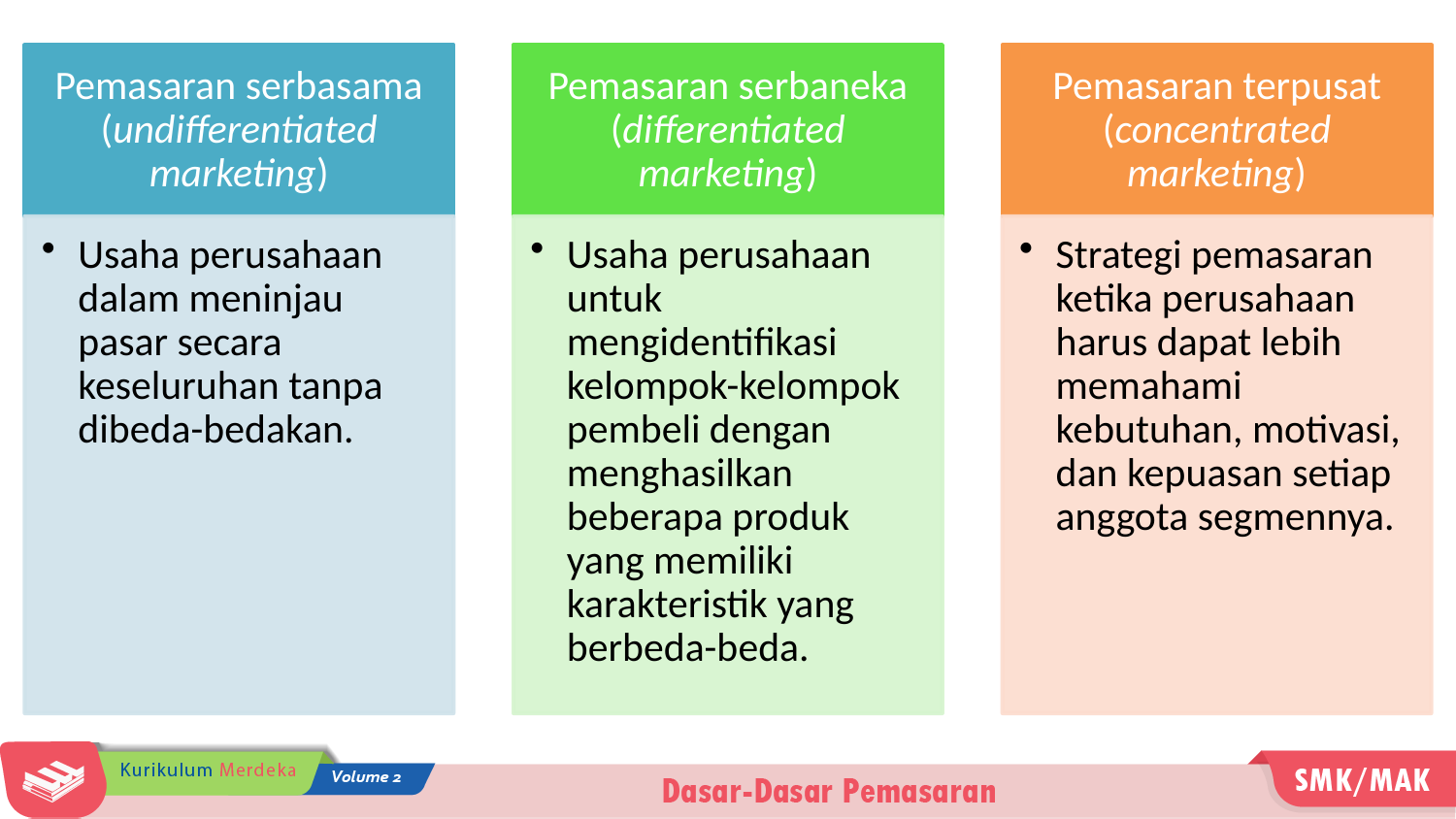

Pemasaran serbasama (undifferentiated marketing)
Usaha perusahaan dalam meninjau pasar secara keseluruhan tanpa dibeda-bedakan.
Pemasaran serbaneka (differentiated marketing)
Usaha perusahaan untuk mengidentifikasi kelompok-kelompok pembeli dengan menghasilkan beberapa produk yang memiliki karakteristik yang berbeda-beda.
Pemasaran terpusat (concentrated marketing)
Strategi pemasaran ketika perusahaan harus dapat lebih memahami kebutuhan, motivasi, dan kepuasan setiap anggota segmennya.